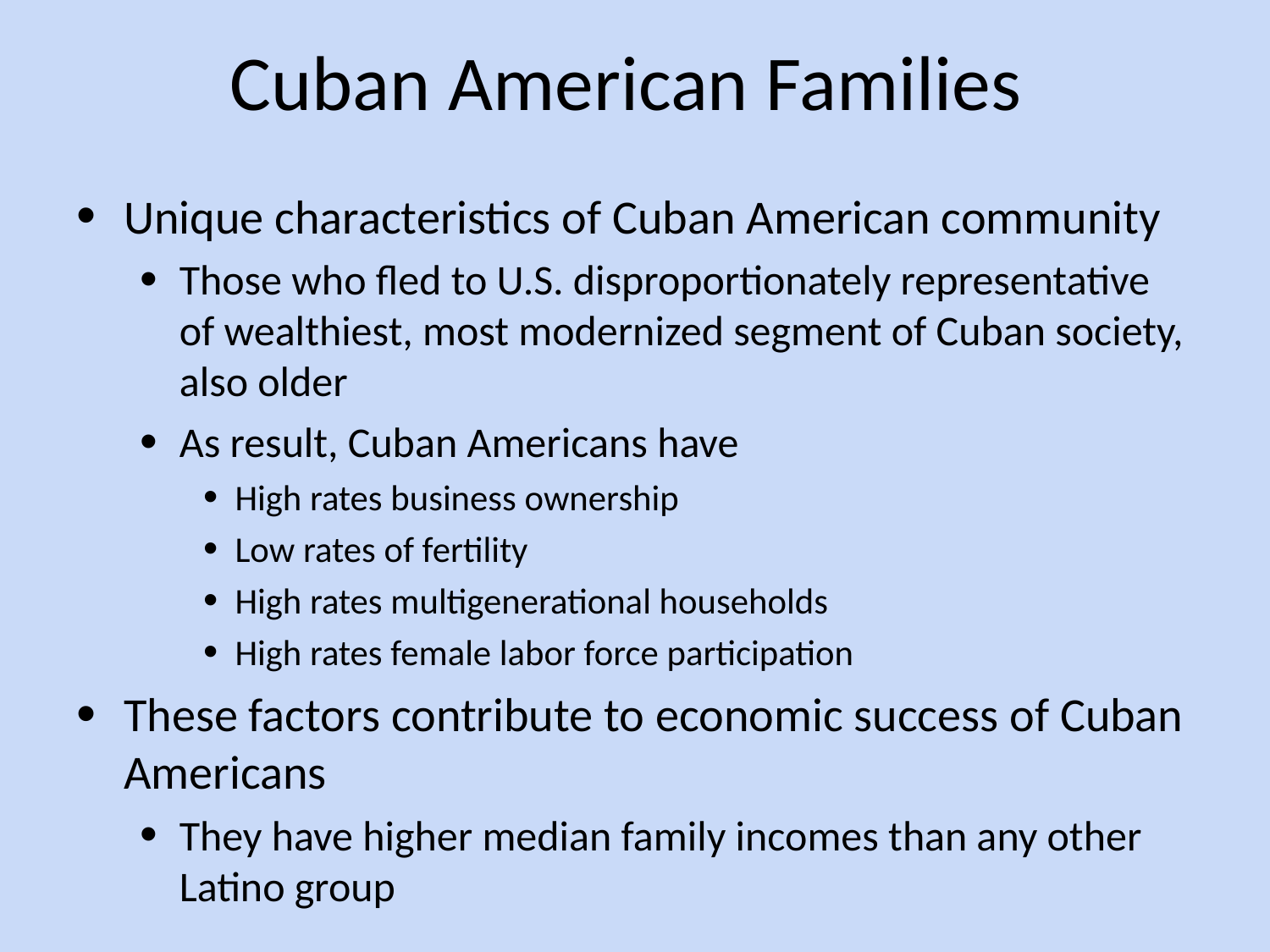

# Cuban American Families
Unique characteristics of Cuban American community
Those who fled to U.S. disproportionately representative of wealthiest, most modernized segment of Cuban society, also older
As result, Cuban Americans have
High rates business ownership
Low rates of fertility
High rates multigenerational households
High rates female labor force participation
These factors contribute to economic success of Cuban Americans
They have higher median family incomes than any other Latino group